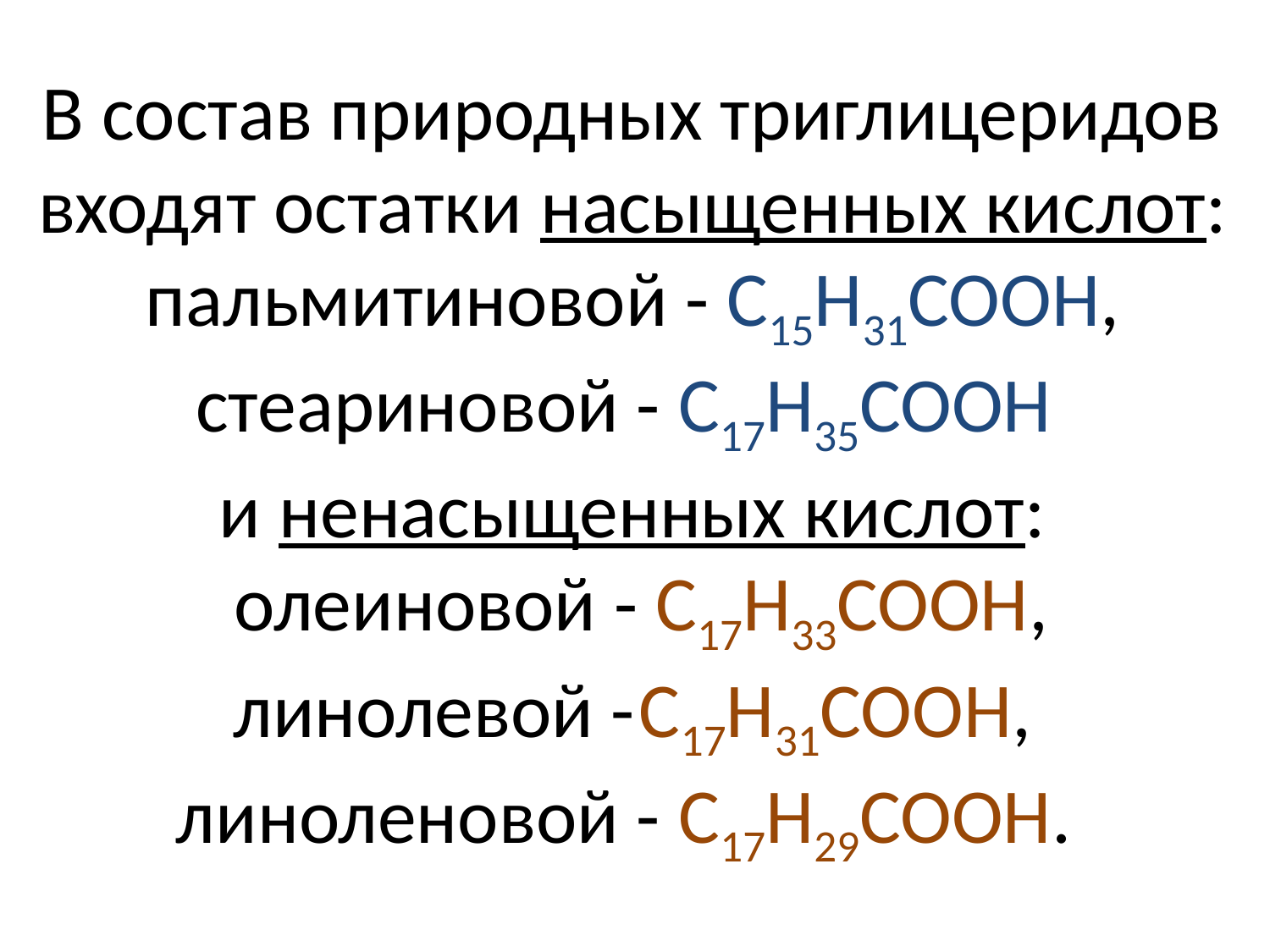

# В состав природных триглицеридов входят остатки насыщенных кислот: пальмитиновой - C15H31COOH, стеариновой - C17H35COOH и ненасыщенных кислот: олеиновой - C17H33COOH, линолевой - C17H31COOH, линоленовой - C17H29COOH.